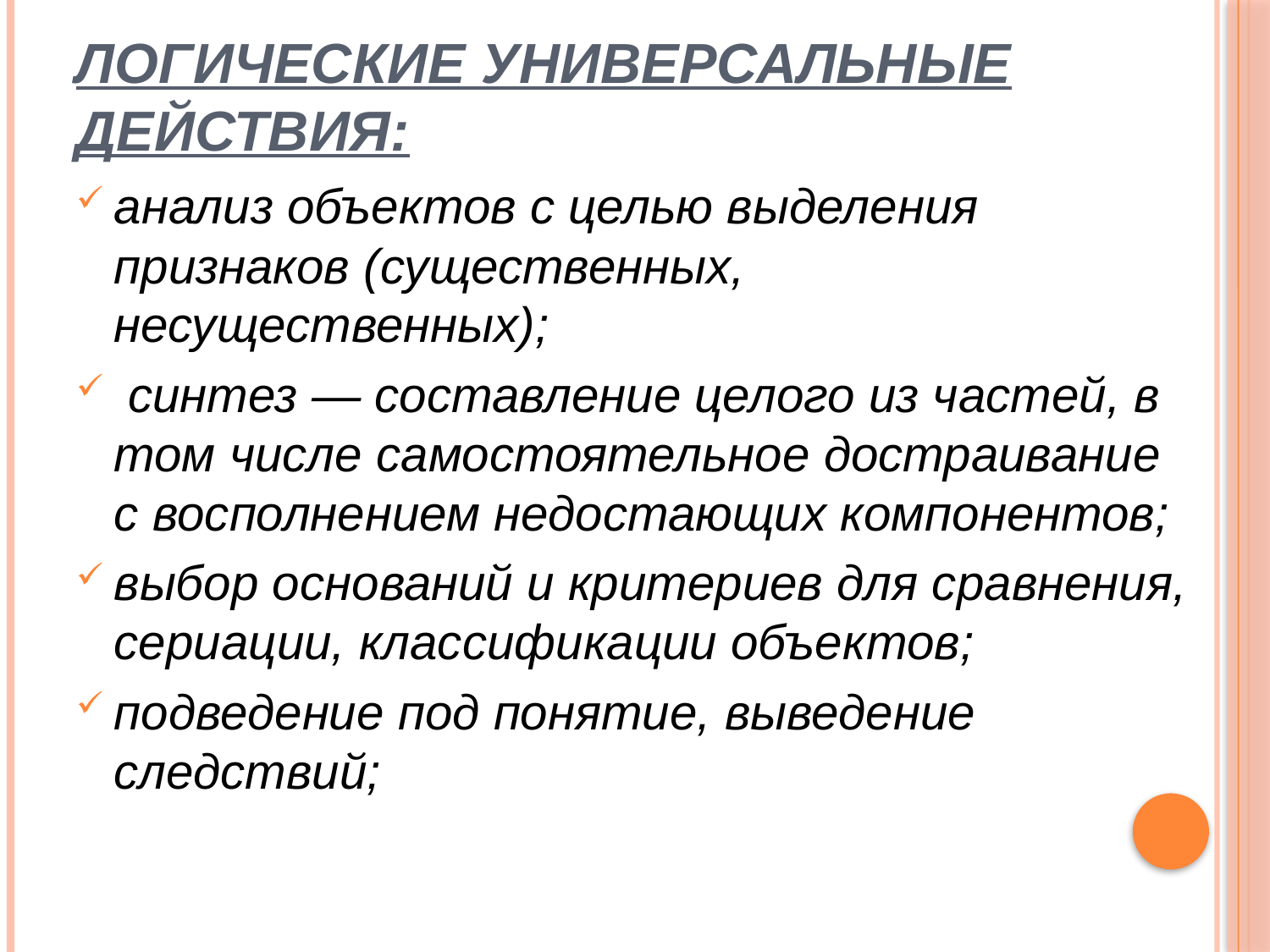

# Логические универсальные действия:
анализ объектов с целью выделения признаков (существенных, несущественных);
 синтез — составление целого из частей, в том числе самостоятельное достраивание с восполнением недостающих компонентов;
выбор оснований и критериев для сравнения, сериации, классификации объектов;
подведение под понятие, выведение следствий;